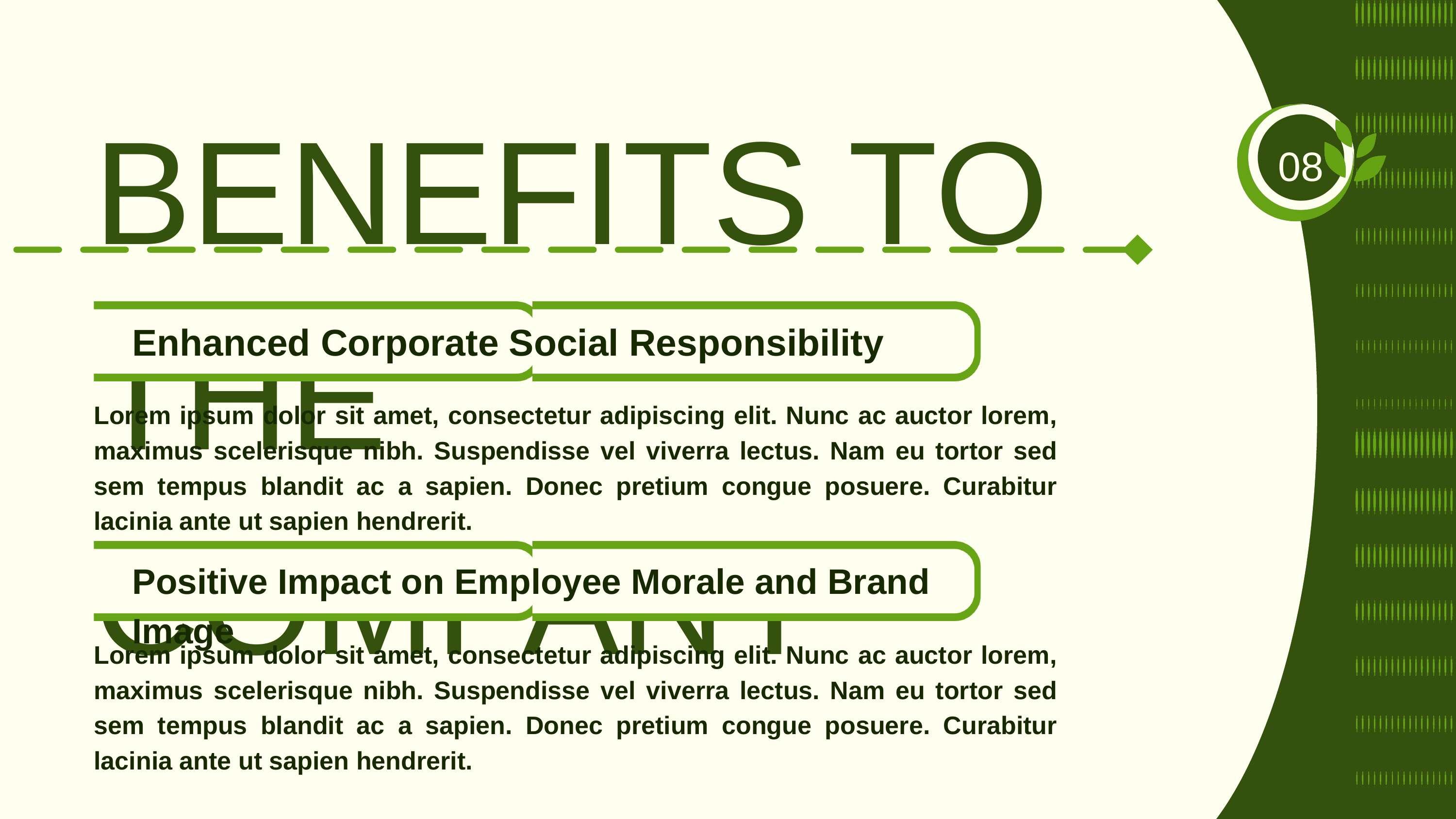

BENEFITS TO THE COMPANY

08

Enhanced Corporate Social Responsibility
Lorem ipsum dolor sit amet, consectetur adipiscing elit. Nunc ac auctor lorem, maximus scelerisque nibh. Suspendisse vel viverra lectus. Nam eu tortor sed sem tempus blandit ac a sapien. Donec pretium congue posuere. Curabitur lacinia ante ut sapien hendrerit.

Positive Impact on Employee Morale and Brand Image

Lorem ipsum dolor sit amet, consectetur adipiscing elit. Nunc ac auctor lorem, maximus scelerisque nibh. Suspendisse vel viverra lectus. Nam eu tortor sed sem tempus blandit ac a sapien. Donec pretium congue posuere. Curabitur lacinia ante ut sapien hendrerit.